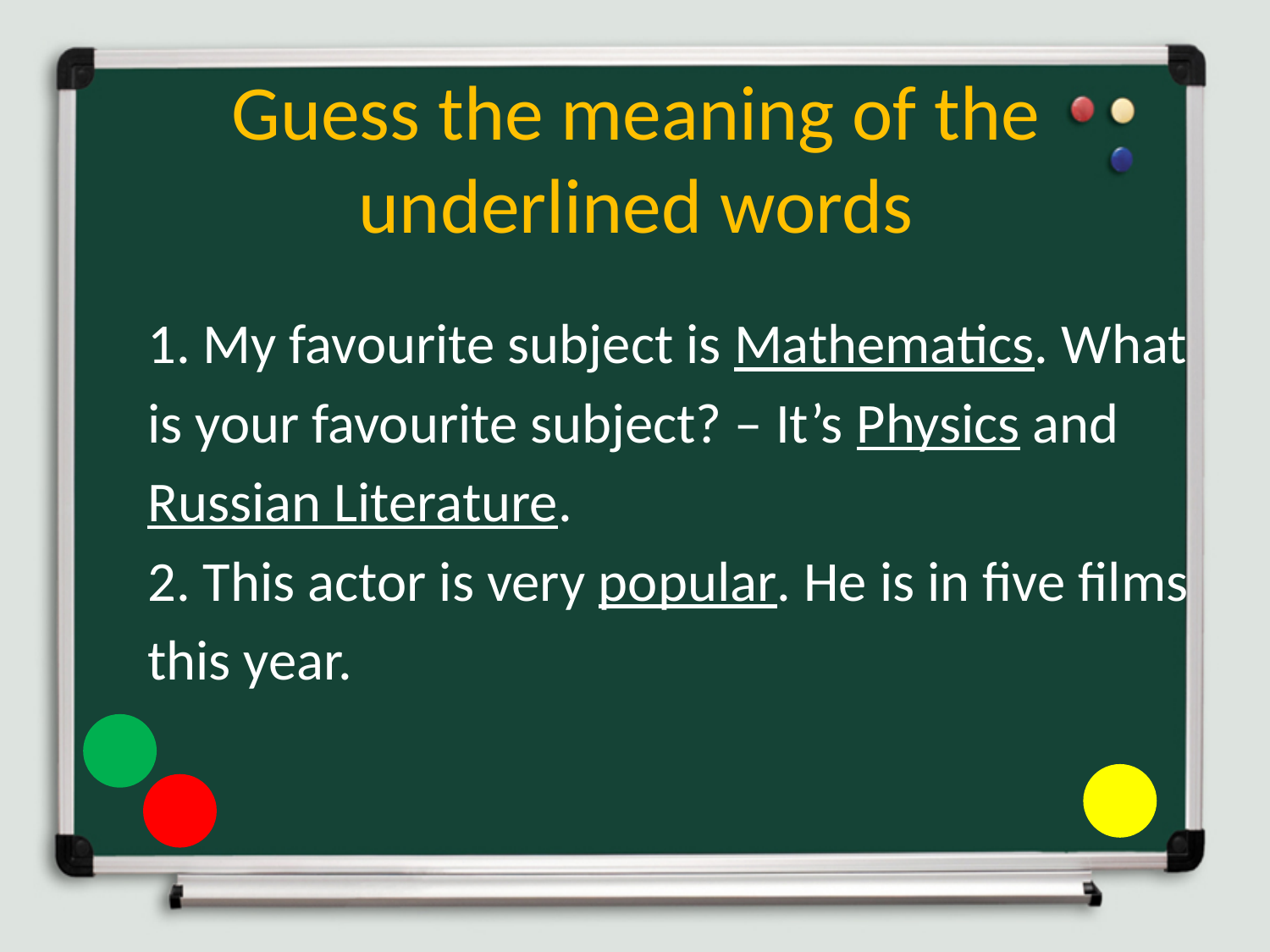

# Guess the meaning of the underlined words

	1. My favourite subject is Mathematics. What
	is your favourite subject? – It’s Physics and
	Russian Literature.
	2. This actor is very popular. He is in five films
	this year.